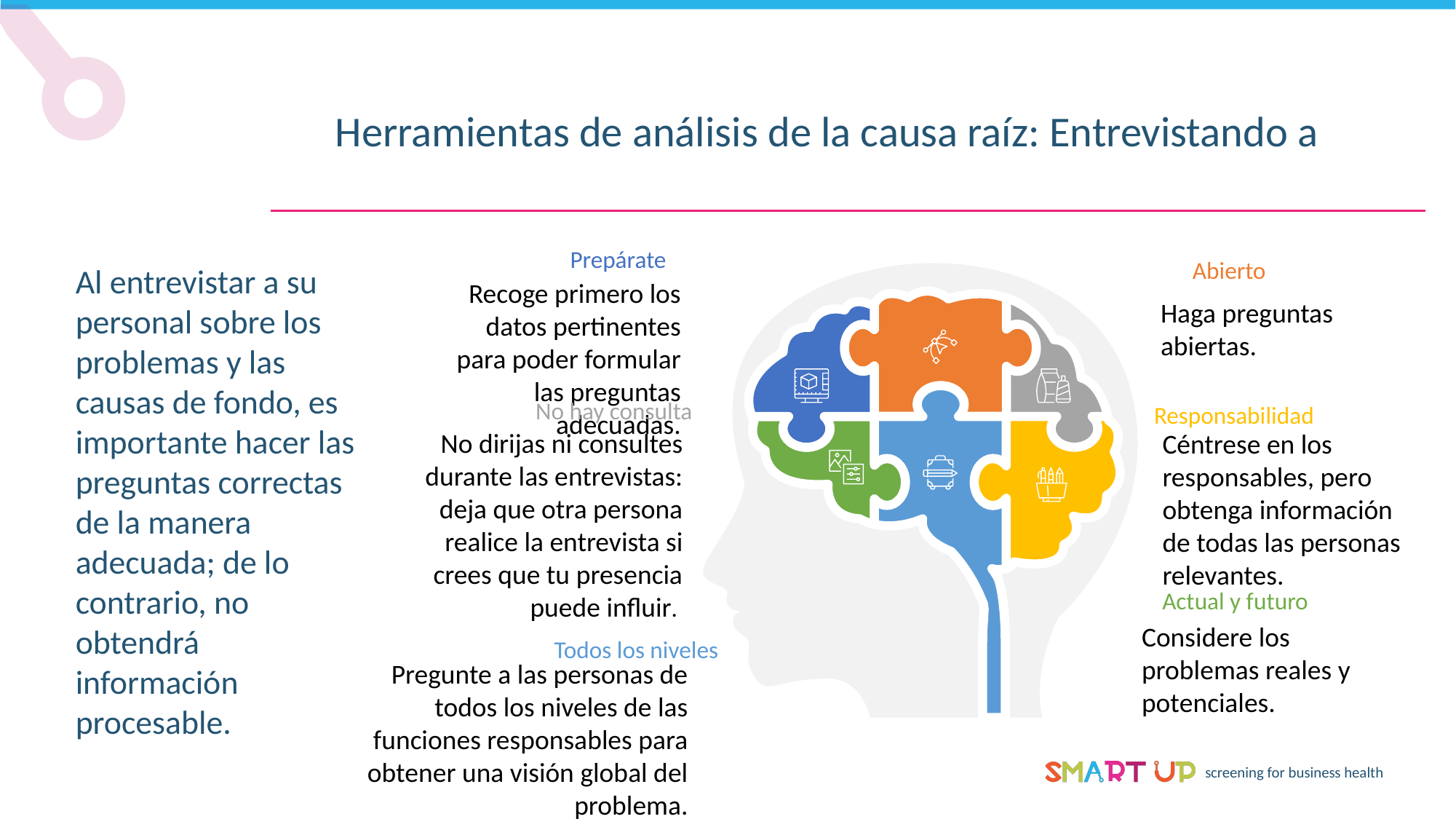

Herramientas de análisis de la causa raíz: Entrevistando a
Prepárate
Abierto
Al entrevistar a su personal sobre los problemas y las causas de fondo, es importante hacer las preguntas correctas de la manera adecuada; de lo contrario, no obtendrá información procesable.

Recoge primero los datos pertinentes para poder formular las preguntas adecuadas.

Haga preguntas abiertas.

No hay consulta
Responsabilidad

No dirijas ni consultes durante las entrevistas: deja que otra persona realice la entrevista si crees que tu presencia puede influir.
Céntrese en los responsables, pero obtenga información de todas las personas relevantes.

Actual y futuro
Considere los problemas reales y potenciales.
Todos los niveles
Pregunte a las personas de todos los niveles de las funciones responsables para obtener una visión global del problema.